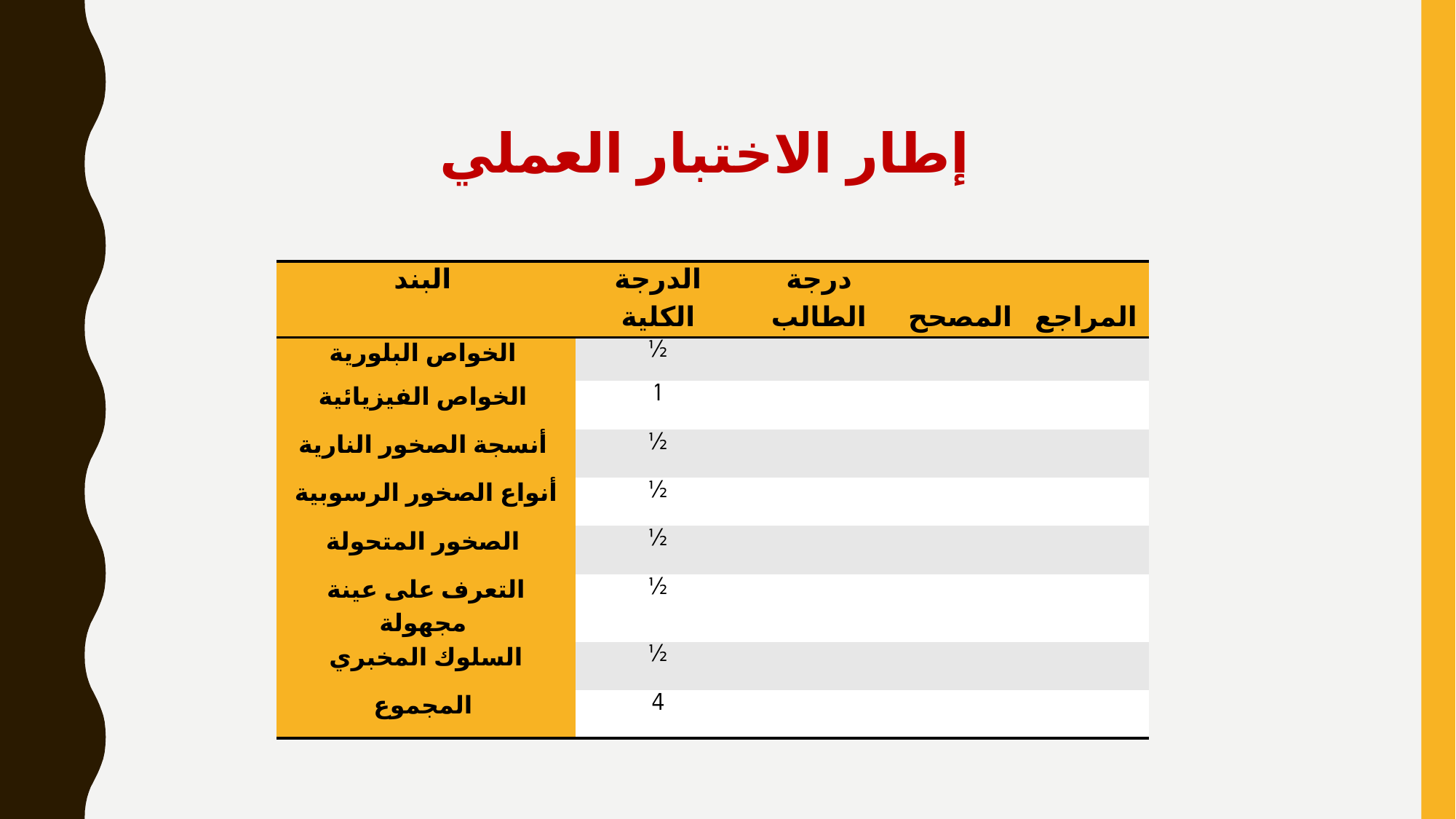

إطار الاختبار العملي
| البند | الدرجة الكلية | درجة الطالب | المصحح | المراجع |
| --- | --- | --- | --- | --- |
| الخواص البلورية | ½ |  |  |  |
| الخواص الفيزيائية | 1 |  |  |  |
| أنسجة الصخور النارية | ½ |  |  |  |
| أنواع الصخور الرسوبية | ½ |  |  |  |
| الصخور المتحولة | ½ |  |  |  |
| التعرف على عينة مجهولة | ½ |  |  |  |
| السلوك المخبري | ½ |  |  |  |
| المجموع | 4 |  |  |  |